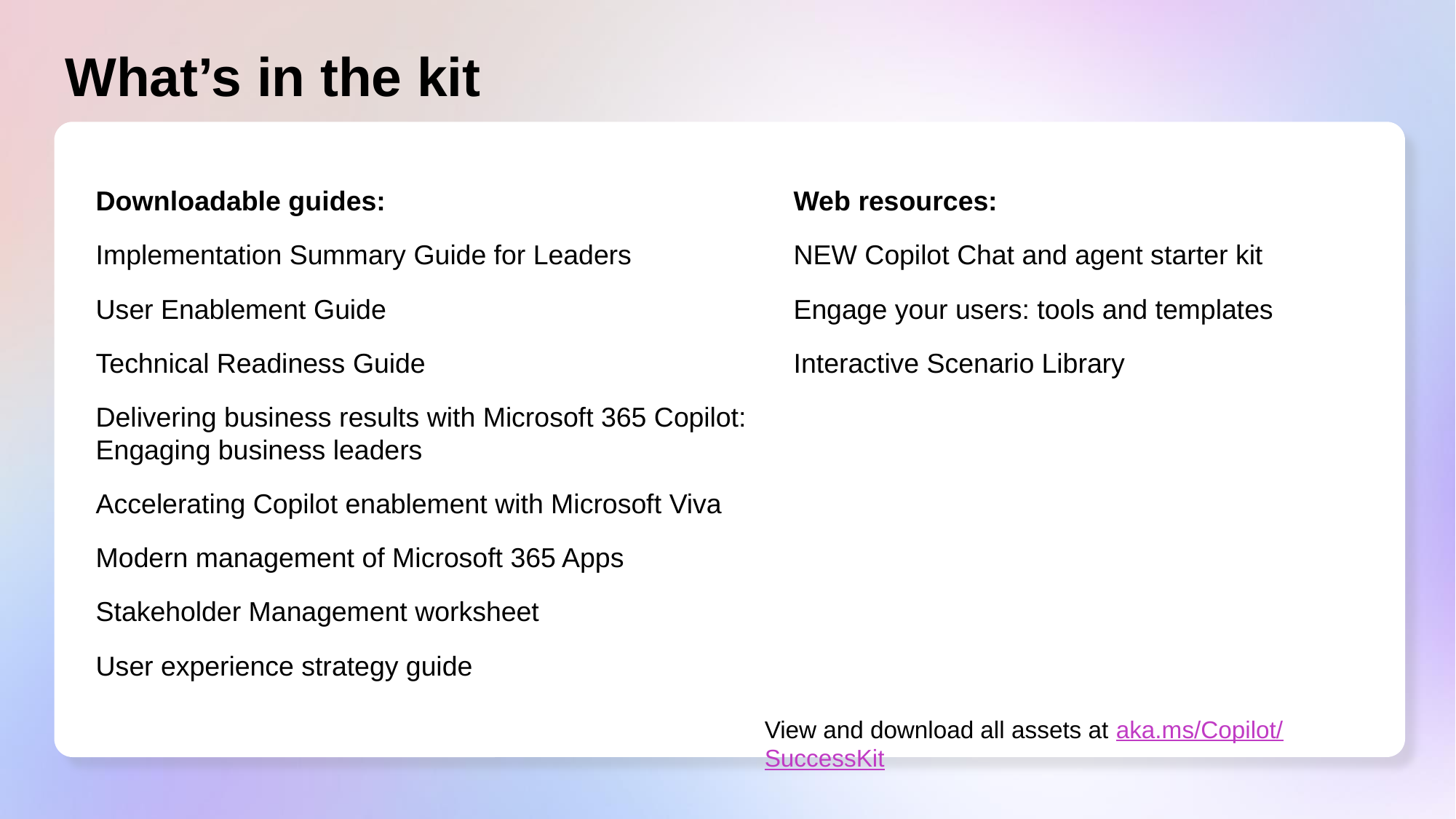

What’s in the kit

Downloadable guides:
Implementation Summary Guide for Leaders
User Enablement Guide
Technical Readiness Guide
Delivering business results with Microsoft 365 Copilot: Engaging business leaders
Accelerating Copilot enablement with Microsoft Viva
Modern management of Microsoft 365 Apps
Stakeholder Management worksheet
User experience strategy guide
Web resources:
NEW Copilot Chat and agent starter kit
Engage your users: tools and templates
Interactive Scenario Library
View and download all assets at aka.ms/Copilot/SuccessKit